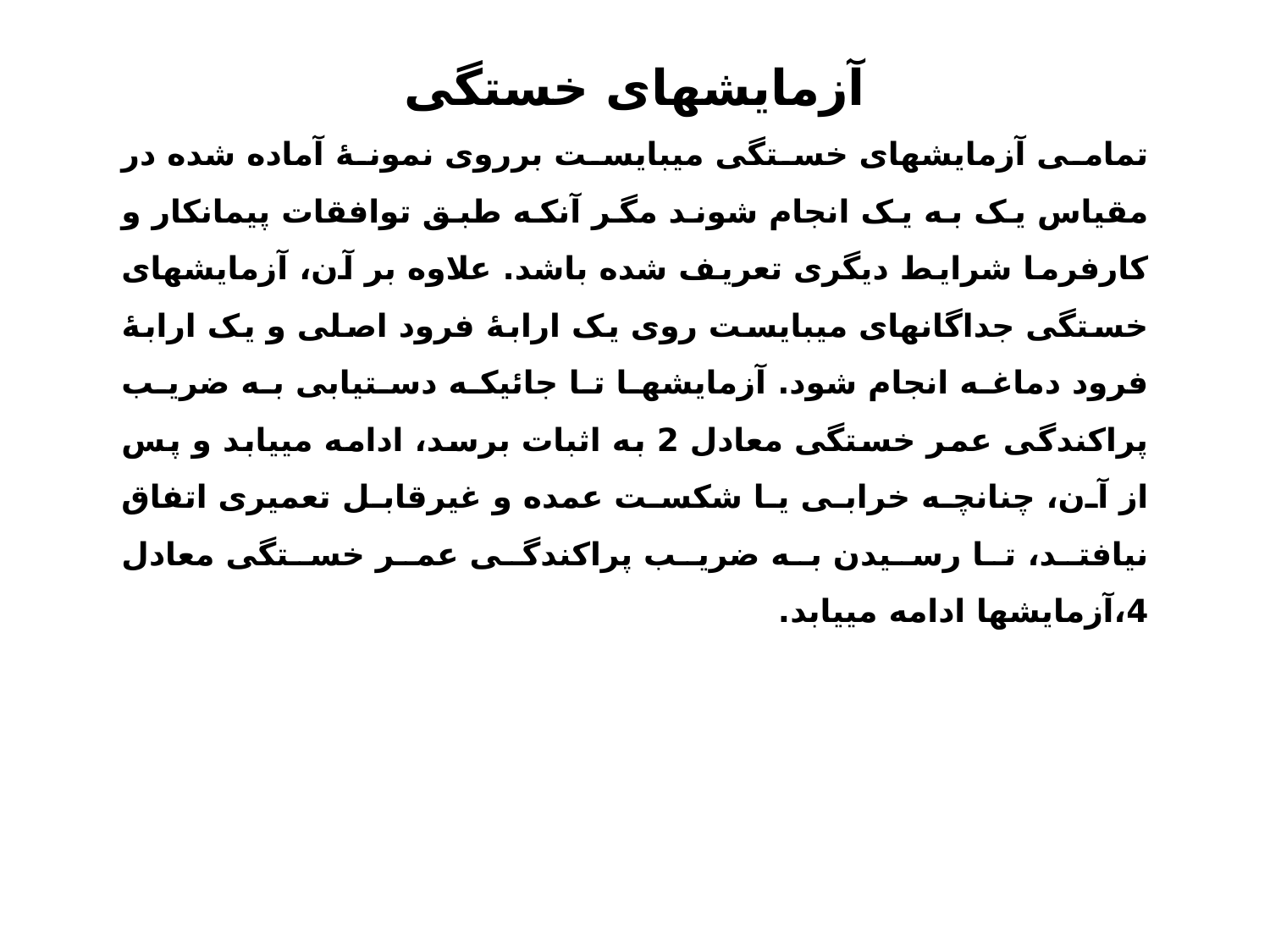

آزمایشهای خستگی
تمامی آزمایشهای خستگی میبایست برروی نمونۀ آماده شده در مقیاس یک به یک انجام شوند مگر آنکه طبق توافقات پیمانکار و کارفرما شرایط دیگری تعریف شده باشد. علاوه بر آن، آزمایشهای خستگی جداگانهای میبایست روی یک ارابۀ فرود اصلی و یک ارابۀ فرود دماغه انجام شود. آزمایشها تا جائیکه دستیابی به ضریب پراکندگی عمر خستگی معادل 2 به اثبات برسد، ادامه مییابد و پس از آن، چنانچه خرابی یا شکست عمده و غیرقابل تعمیری اتفاق نیافتد، تا رسیدن به ضریب پراکندگی عمر خستگی معادل 4،آزمایشها ادامه مییابد.